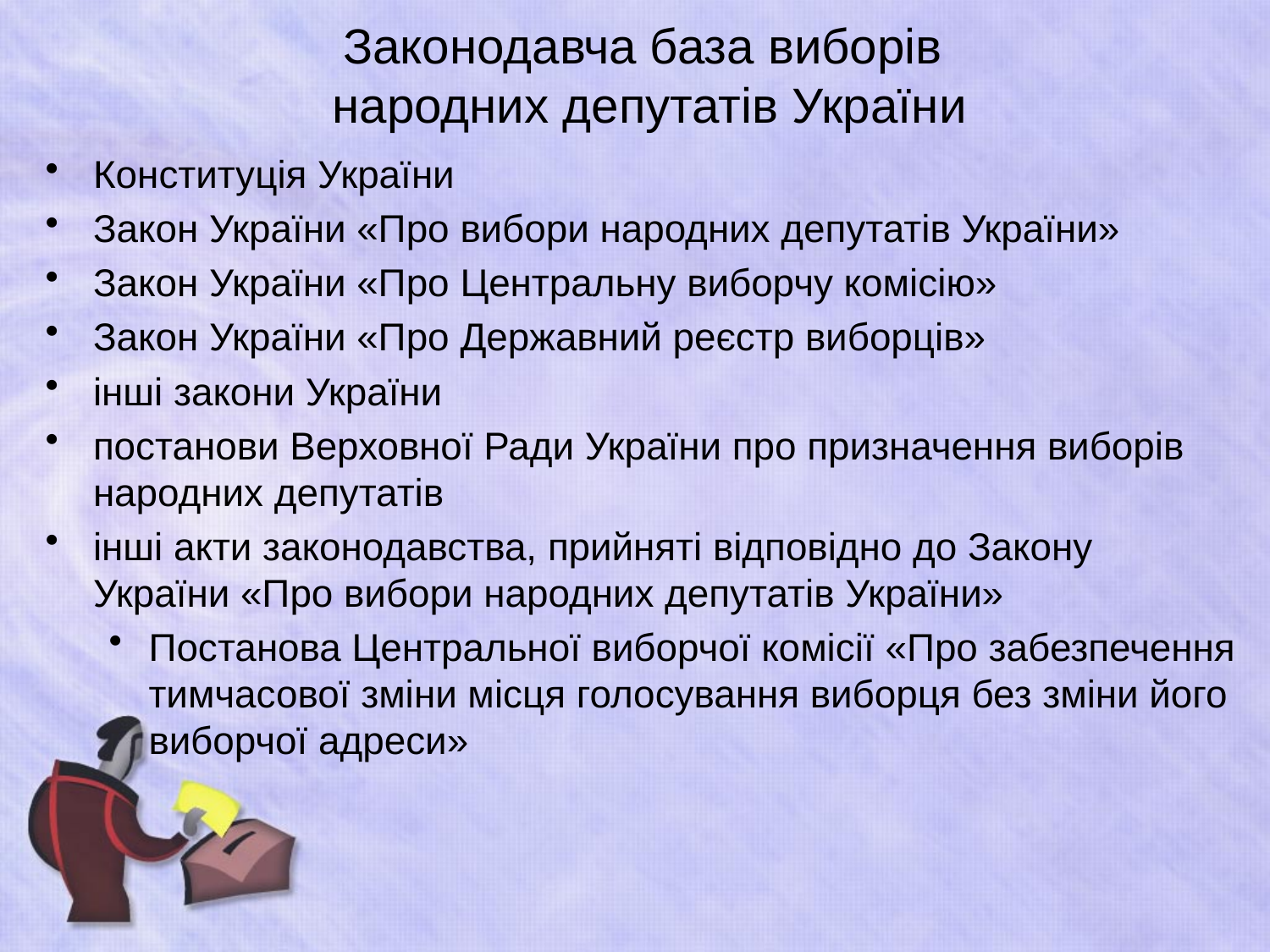

# Законодавча база виборів народних депутатів України
Конституція України
Закон України «Про вибори народних депутатів України»
Закон України «Про Центральну виборчу комісію»
Закон України «Про Державний реєстр виборців»
інші закони України
постанови Верховної Ради України про призначення виборів народних депутатів
інші акти законодавства, прийняті відповідно до Закону України «Про вибори народних депутатів України»
Постанова Центральної виборчої комісії «Про забезпечення тимчасової зміни місця голосування виборця без зміни його виборчої адреси»